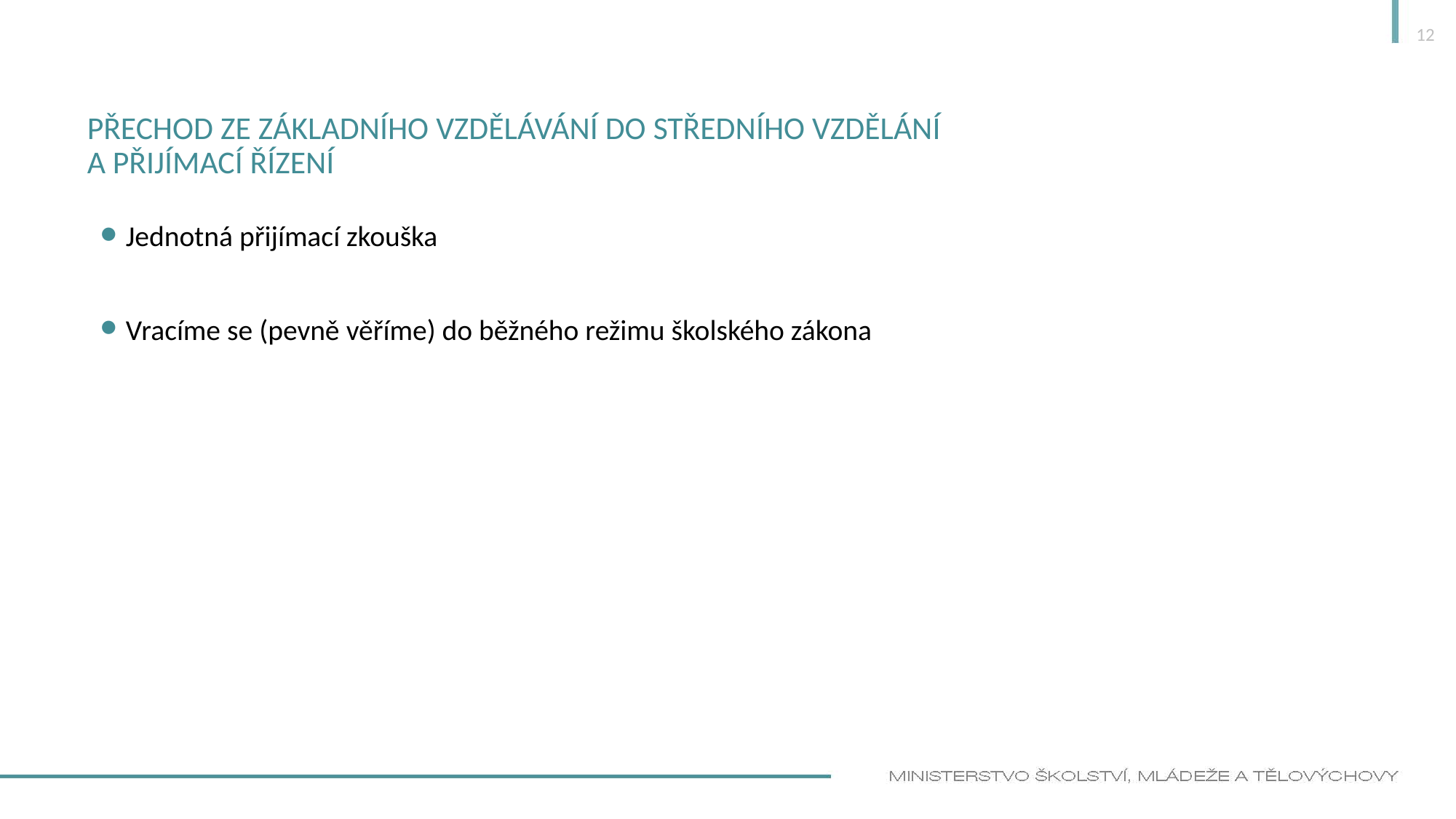

12
# Přechod ze základního vzdělávání do středního vzdělání a přijímací řízení
Jednotná přijímací zkouška

Vracíme se (pevně věříme) do běžného režimu školského zákona